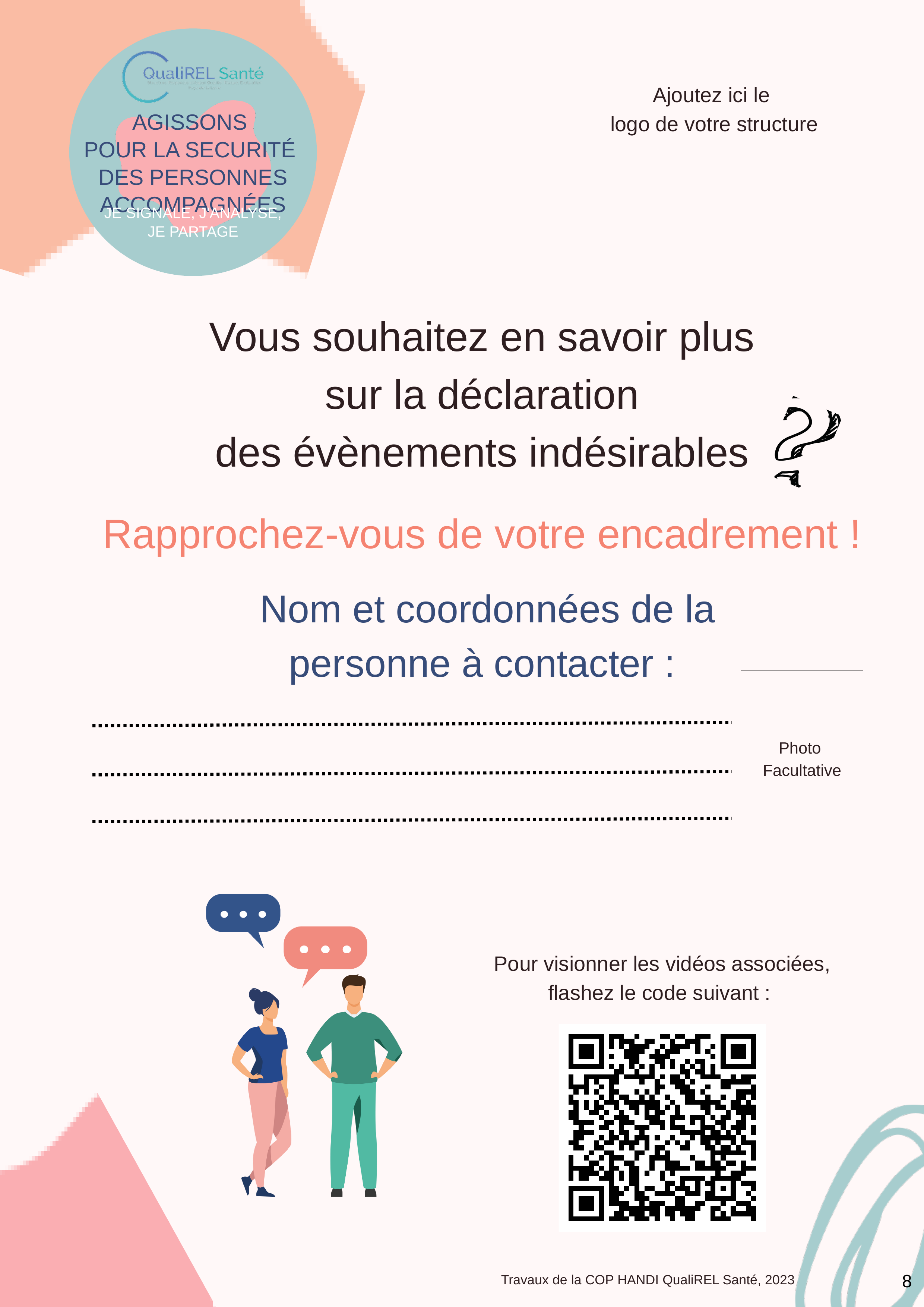

Ajoutez ici le
logo de votre structure

AGISSONS
POUR LA SECURITÉ
DES PERSONNES ACCOMPAGNÉES
JE SIGNALE, J'ANALYSE, JE PARTAGE
Vous souhaitez en savoir plus
sur la déclaration
des évènements indésirables

Rapprochez-vous de votre encadrement !

Nom et coordonnées de la personne à contacter :

Photo
Facultative

Pour visionner les vidéos associées, flashez le code suivant :

Travaux de la COP HANDI QualiREL Santé, 2023
8